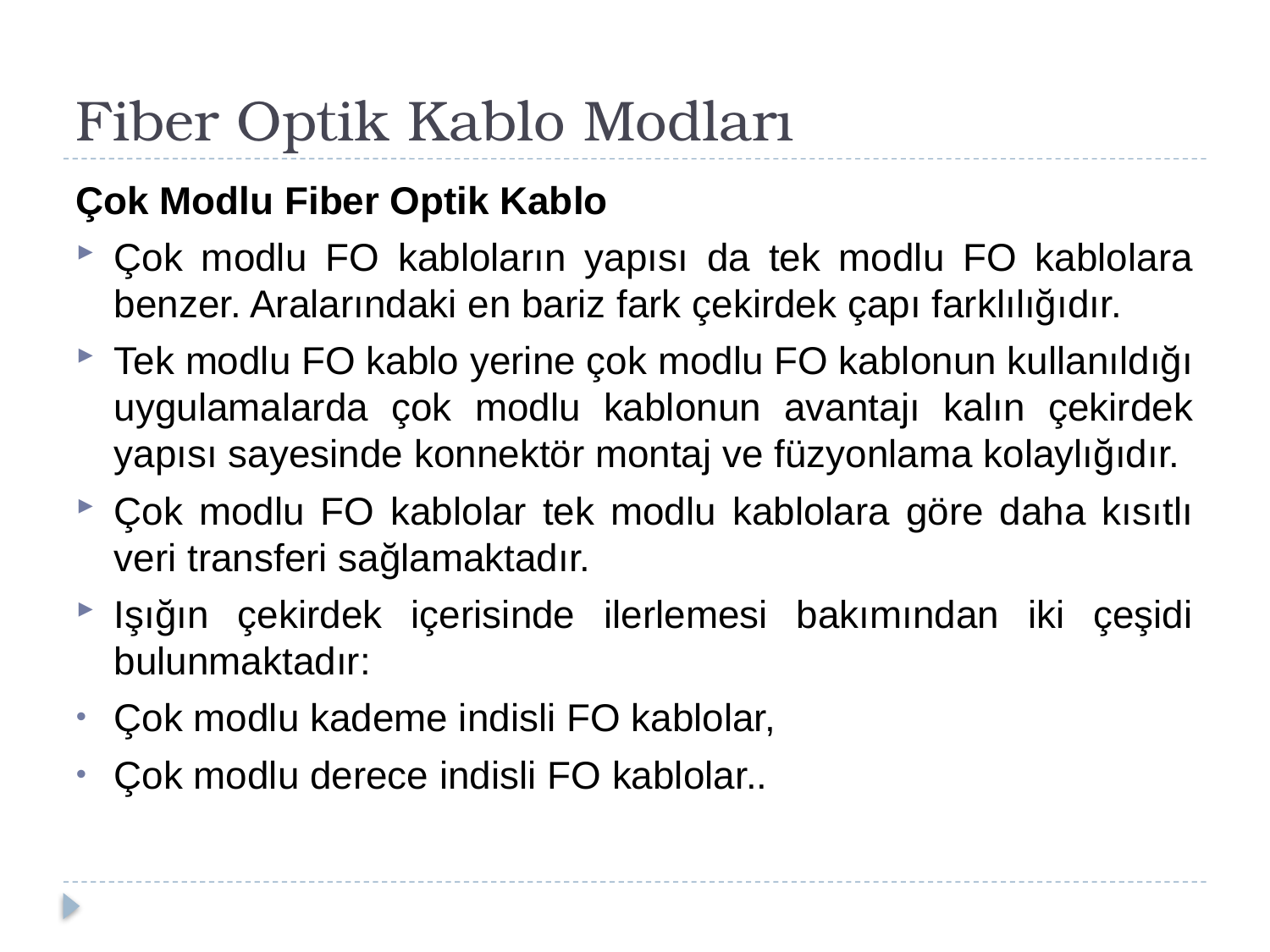

# Fiber Optik Kablo Modları
Çok Modlu Fiber Optik Kablo
Çok modlu FO kabloların yapısı da tek modlu FO kablolara benzer. Aralarındaki en bariz fark çekirdek çapı farklılığıdır.
Tek modlu FO kablo yerine çok modlu FO kablonun kullanıldığı uygulamalarda çok modlu kablonun avantajı kalın çekirdek yapısı sayesinde konnektör montaj ve füzyonlama kolaylığıdır.
Çok modlu FO kablolar tek modlu kablolara göre daha kısıtlı veri transferi sağlamaktadır.
Işığın çekirdek içerisinde ilerlemesi bakımından iki çeşidi bulunmaktadır:
Çok modlu kademe indisli FO kablolar,
Çok modlu derece indisli FO kablolar..